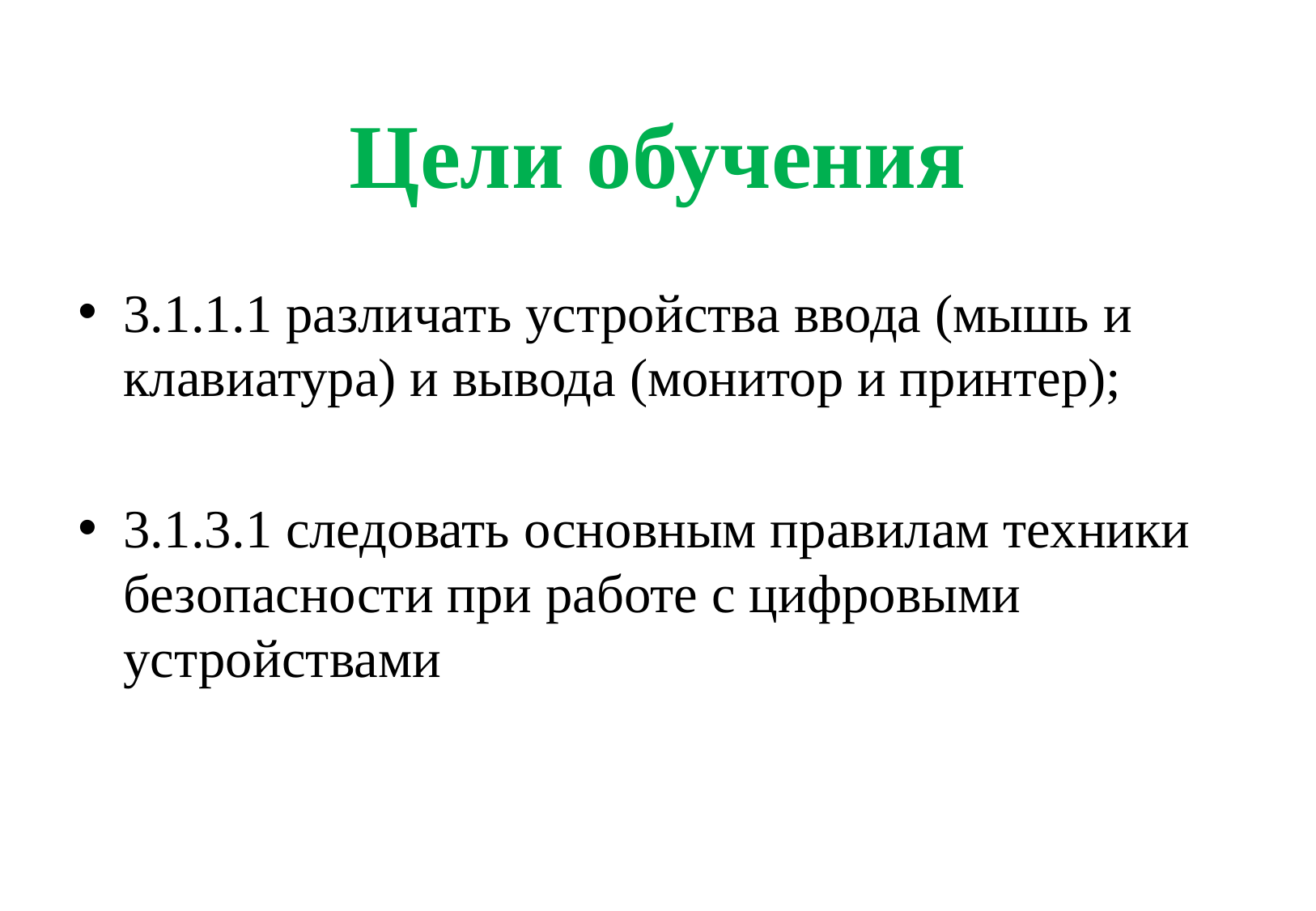

# Цели обучения

3.1.1.1 различать устройства ввода (мышь и клавиатура) и вывода (монитор и принтер);

3.1.3.1 следовать основным правилам техники безопасности при работе с цифровыми устройствами